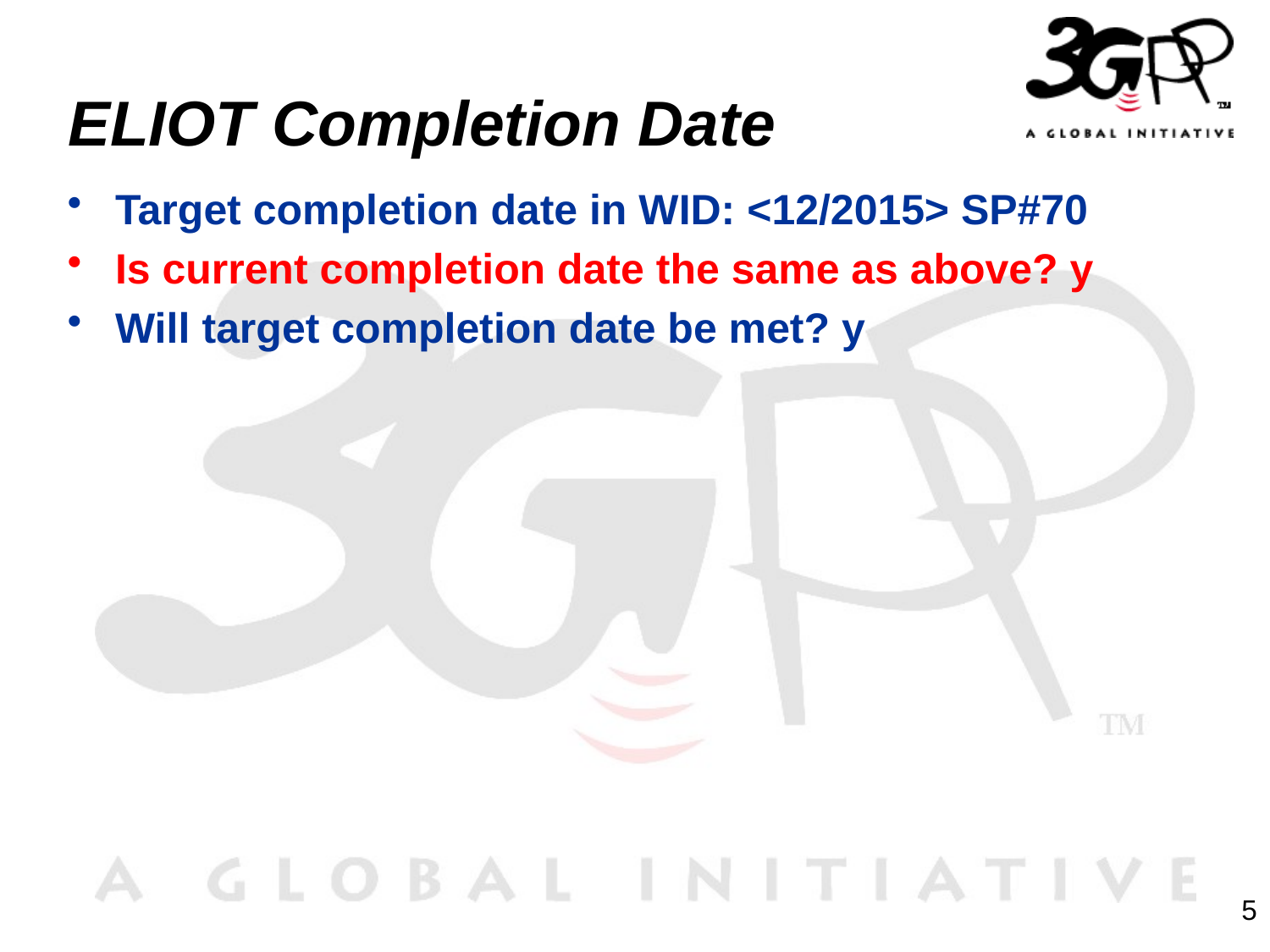

# ELIOT Completion Date
Target completion date in WID: <12/2015> SP#70
Is current completion date the same as above? y
Will target completion date be met? y
5